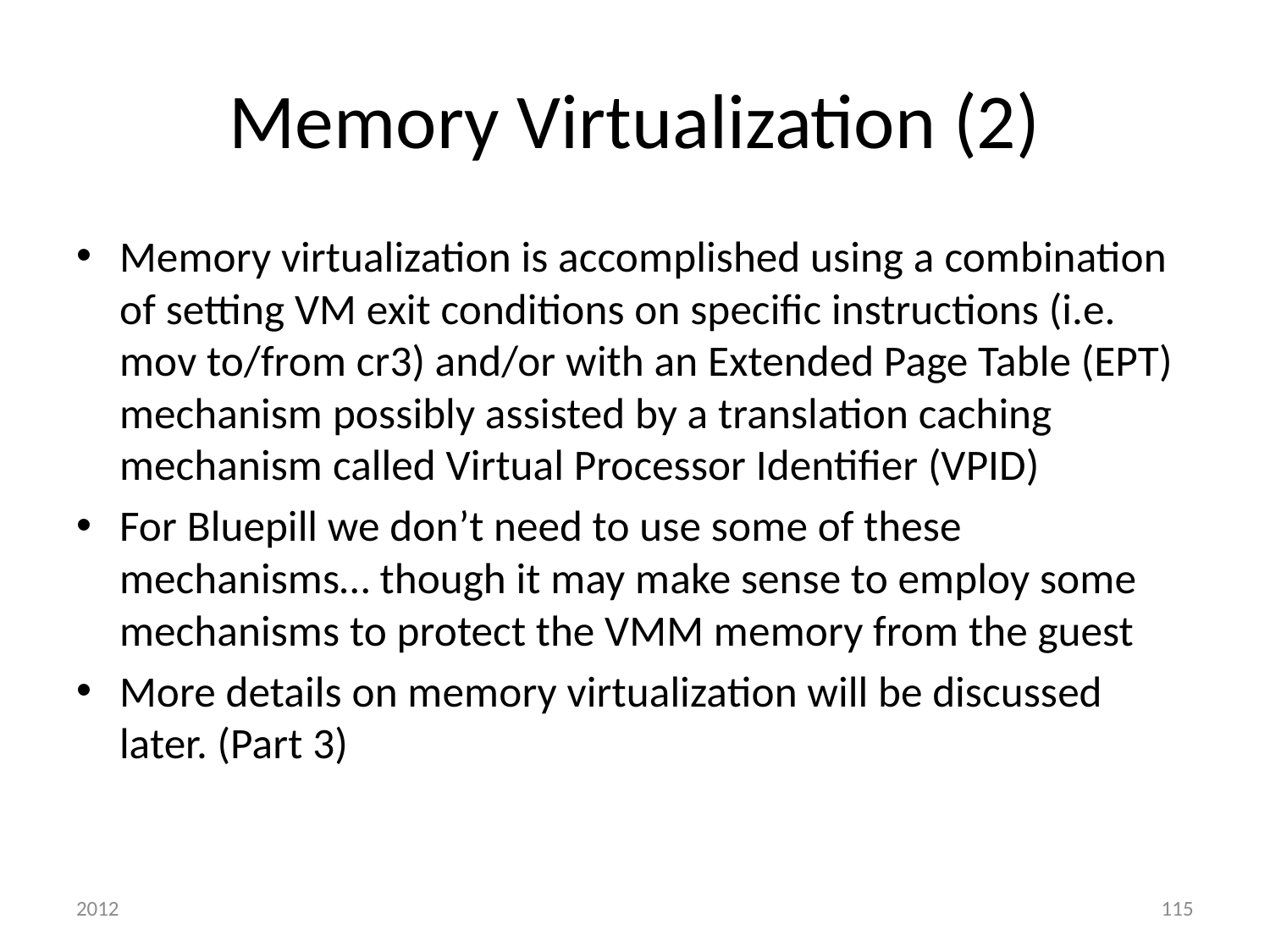

# Memory Virtualization (2)
Memory virtualization is accomplished using a combination of setting VM exit conditions on specific instructions (i.e. mov to/from cr3) and/or with an Extended Page Table (EPT) mechanism possibly assisted by a translation caching mechanism called Virtual Processor Identifier (VPID)
For Bluepill we don’t need to use some of these mechanisms… though it may make sense to employ some mechanisms to protect the VMM memory from the guest
More details on memory virtualization will be discussed later. (Part 3)
2012

115